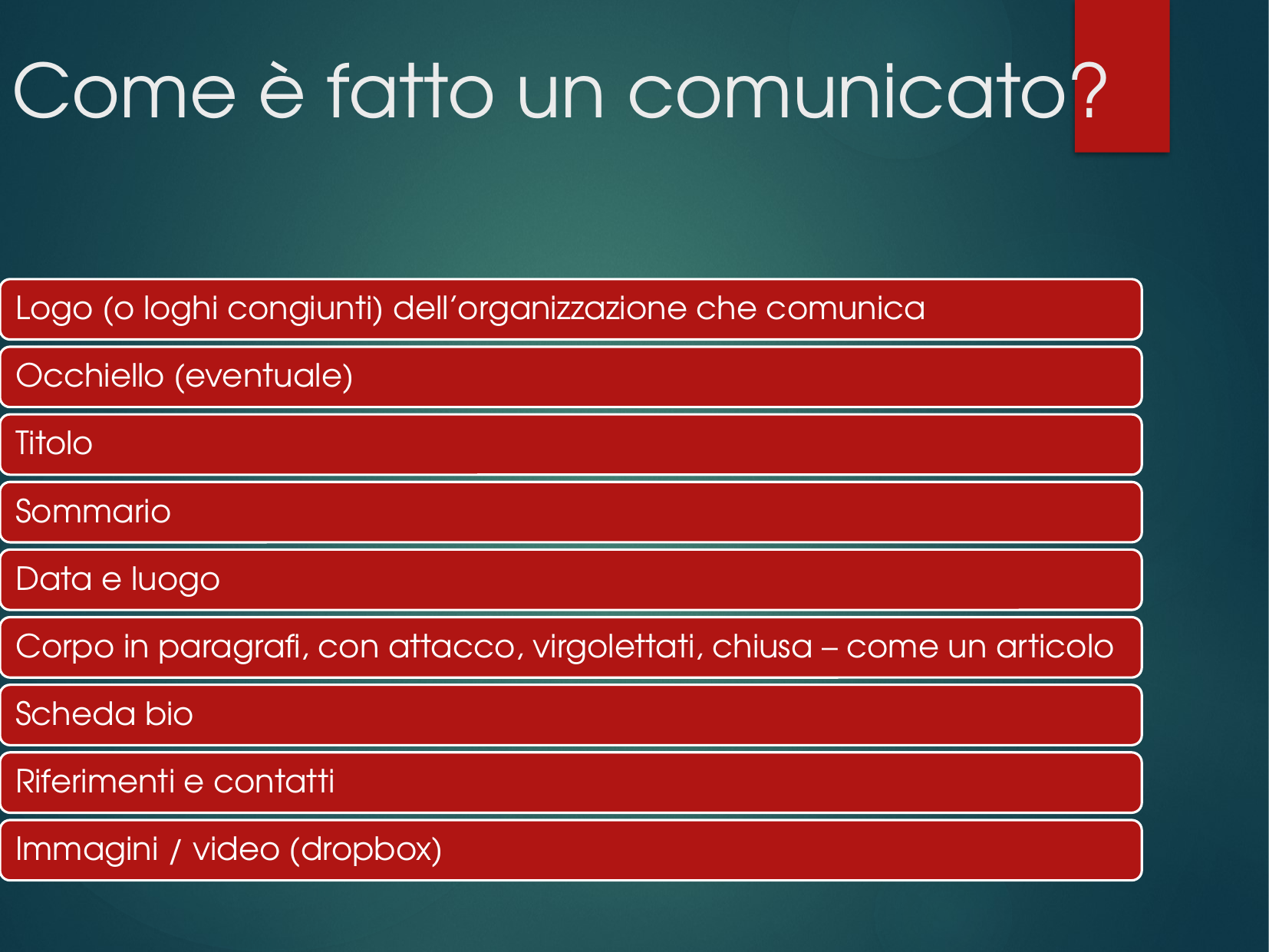

Come è fatto un comunicato?
Logo (o loghi congiunti) dell’organizzazione che comunica
Occhiello (eventuale)
Titolo
Sommario
Data e luogo
Corpo in paragrafi, con attacco, virgolettati, chiusa – come un articolo
Scheda bio
Riferimenti e contatti
Immagini / video (dropbox)